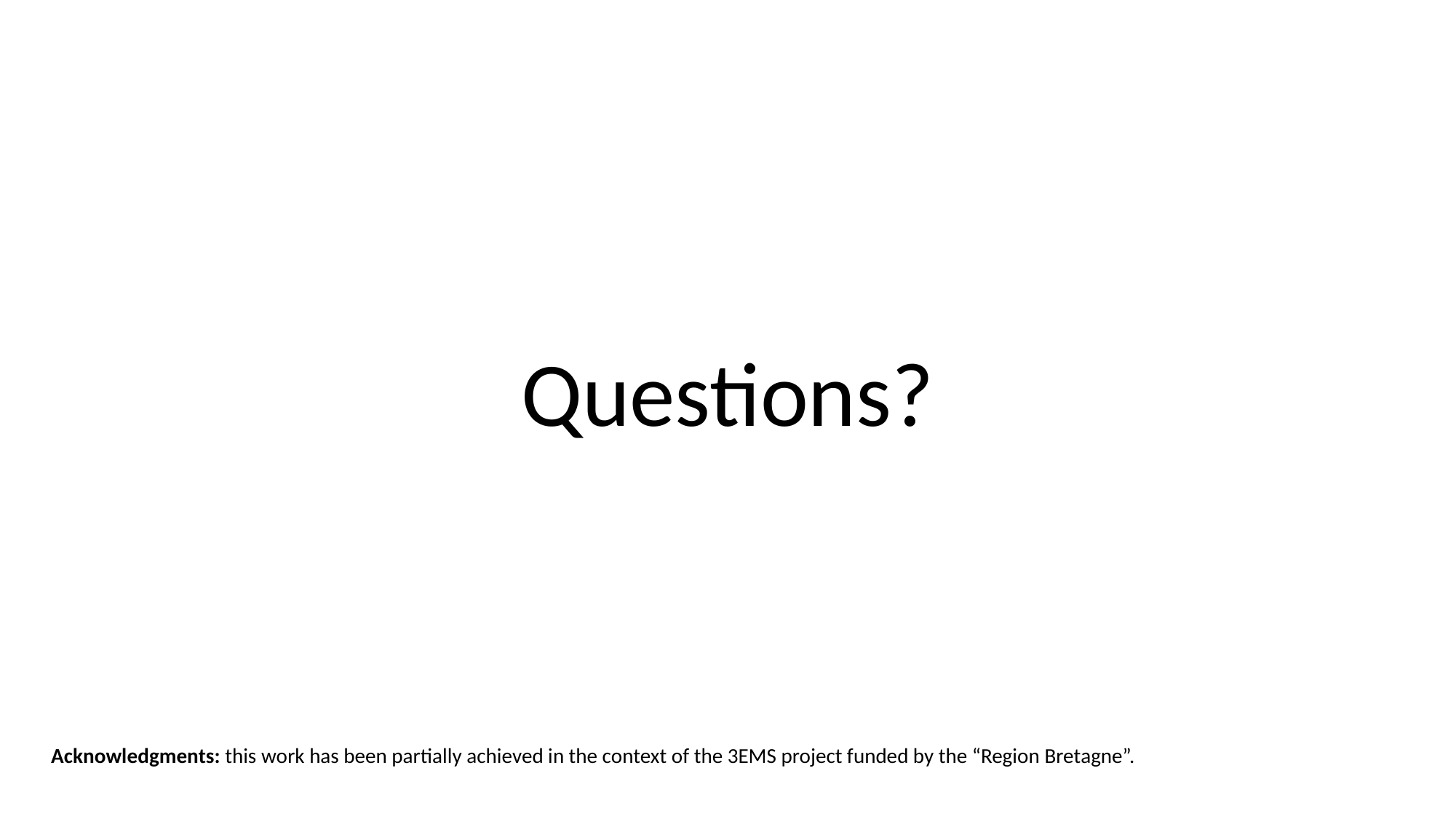

#

Questions?
Acknowledgments: this work has been partially achieved in the context of the 3EMS project funded by the “Region Bretagne”.